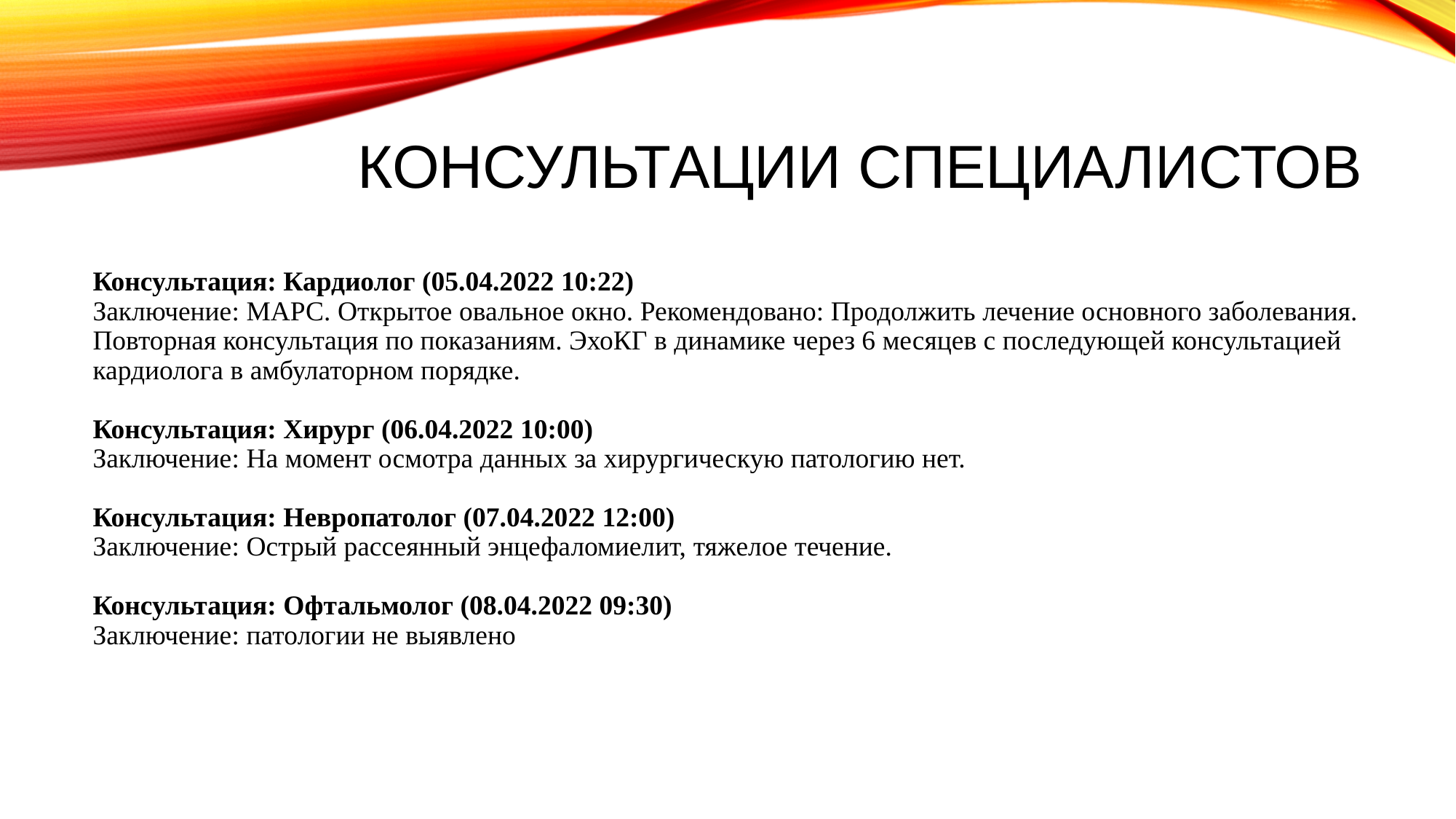

# Консультации специалистов
Консультация: Кардиолог (05.04.2022 10:22)
Заключение: МАРС. Открытое овальное окно. Рекомендовано: Продолжить лечение основного заболевания. Повторная консультация по показаниям. ЭхоКГ в динамике через 6 месяцев с последующей консультацией кардиолога в амбулаторном порядке.
Консультация: Хирург (06.04.2022 10:00)
Заключение: На момент осмотра данных за хирургическую патологию нет.
Консультация: Невропатолог (07.04.2022 12:00)
Заключение: Острый рассеянный энцефаломиелит, тяжелое течение.
Консультация: Офтальмолог (08.04.2022 09:30)
Заключение: патологии не выявлено